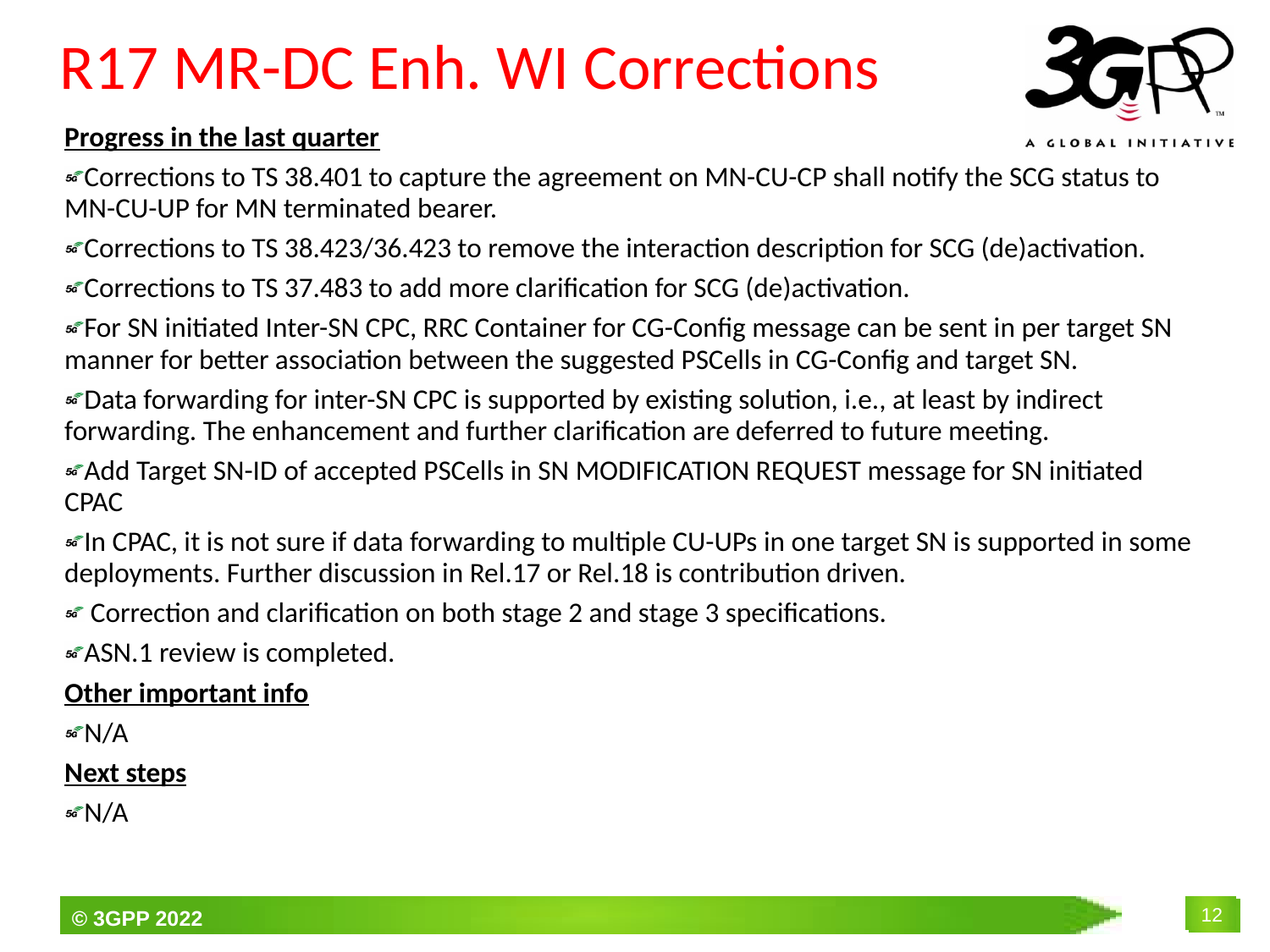

# R17 MR-DC Enh. WI Corrections
Progress in the last quarter
Corrections to TS 38.401 to capture the agreement on MN-CU-CP shall notify the SCG status to MN-CU-UP for MN terminated bearer.
Corrections to TS 38.423/36.423 to remove the interaction description for SCG (de)activation.
Corrections to TS 37.483 to add more clarification for SCG (de)activation.
For SN initiated Inter-SN CPC, RRC Container for CG-Config message can be sent in per target SN manner for better association between the suggested PSCells in CG-Config and target SN.
Data forwarding for inter-SN CPC is supported by existing solution, i.e., at least by indirect forwarding. The enhancement and further clarification are deferred to future meeting.
Add Target SN-ID of accepted PSCells in SN MODIFICATION REQUEST message for SN initiated CPAC
In CPAC, it is not sure if data forwarding to multiple CU-UPs in one target SN is supported in some deployments. Further discussion in Rel.17 or Rel.18 is contribution driven.
 Correction and clarification on both stage 2 and stage 3 specifications.
ASN.1 review is completed.
Other important info
N/A
Next steps
N/A
12